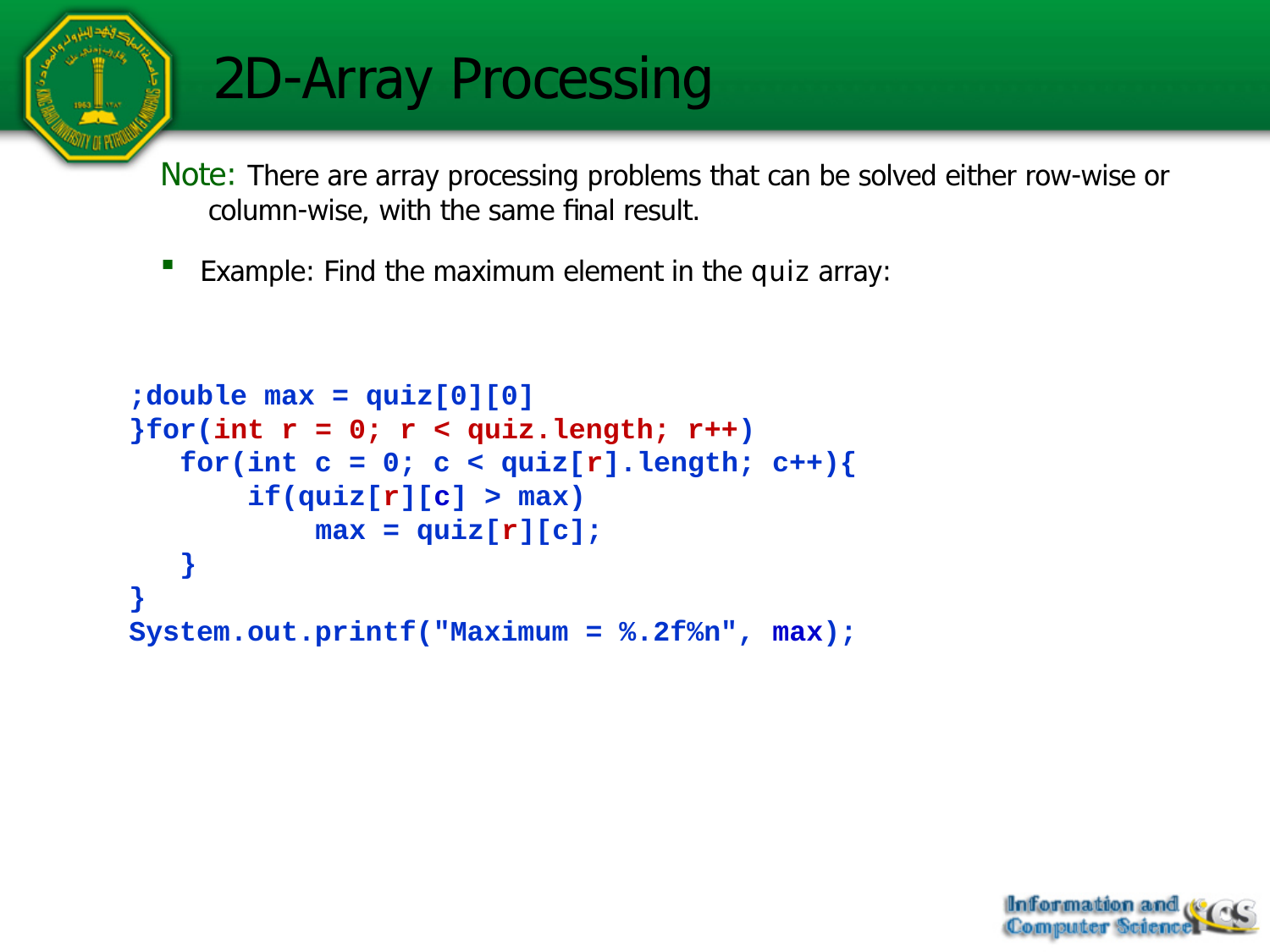

# 2D-Array Processing
Note: There are array processing problems that can be solved either row-wise or column-wise, with the same final result.
 Example: Find the maximum element in the quiz array:
double max = quiz[0][0];
for(int r = 0; r < quiz.length; r++){
   for(int c = 0; c < quiz[r].length; c++){
       if(quiz[r][c] > max)
           max = quiz[r][c];
   }
}
System.out.printf("Maximum = %.2f%n", max);